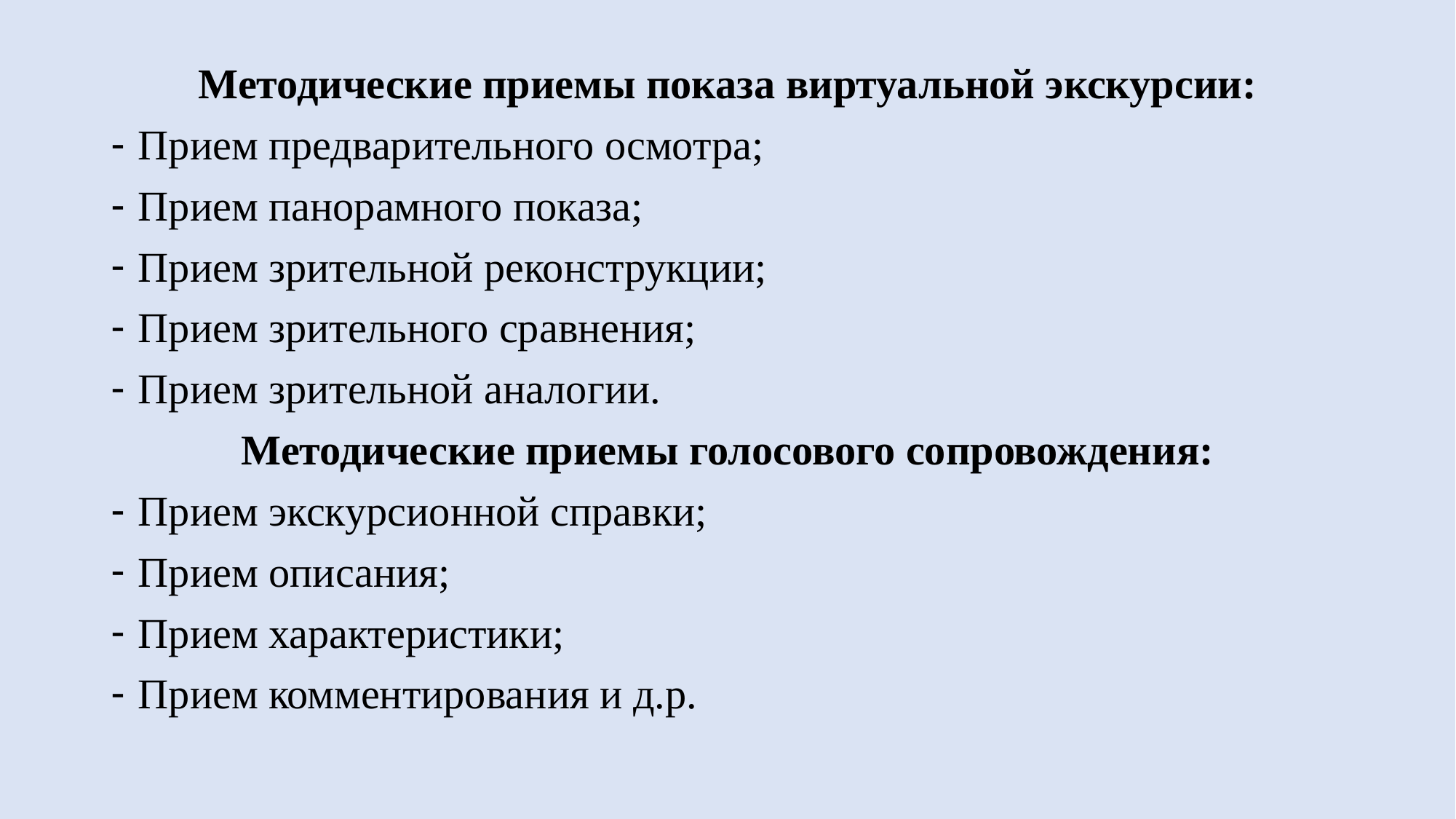

Методические приемы показа виртуальной экскурсии:
Прием предварительного осмотра;
Прием панорамного показа;
Прием зрительной реконструкции;
Прием зрительного сравнения;
Прием зрительной аналогии.
Методические приемы голосового сопровождения:
Прием экскурсионной справки;
Прием описания;
Прием характеристики;
Прием комментирования и д.р.